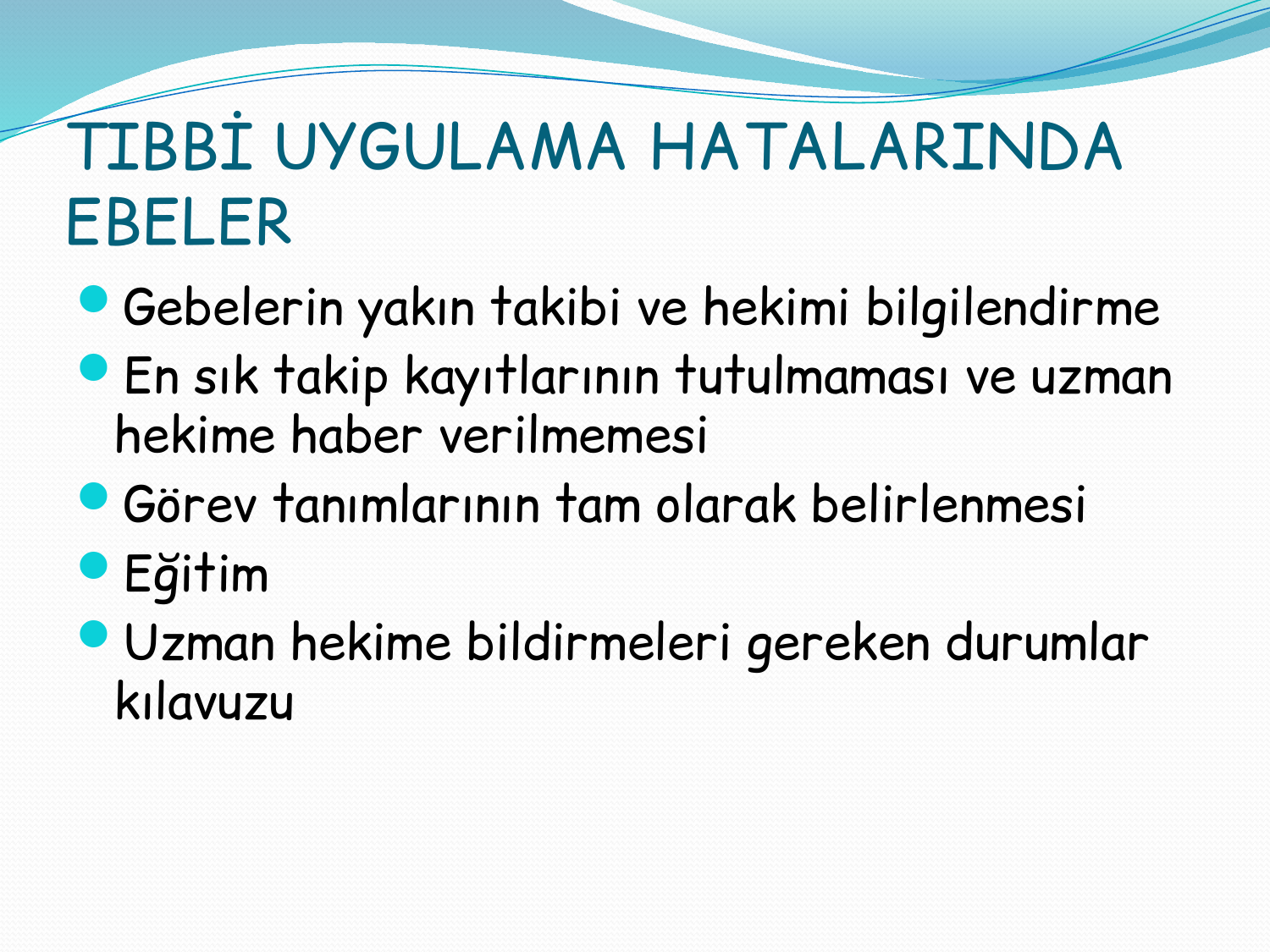

# TIBBİ UYGULAMA HATALARINDA EBELER
Gebelerin yakın takibi ve hekimi bilgilendirme
En sık takip kayıtlarının tutulmaması ve uzman hekime haber verilmemesi
Görev tanımlarının tam olarak belirlenmesi
Eğitim
Uzman hekime bildirmeleri gereken durumlar kılavuzu